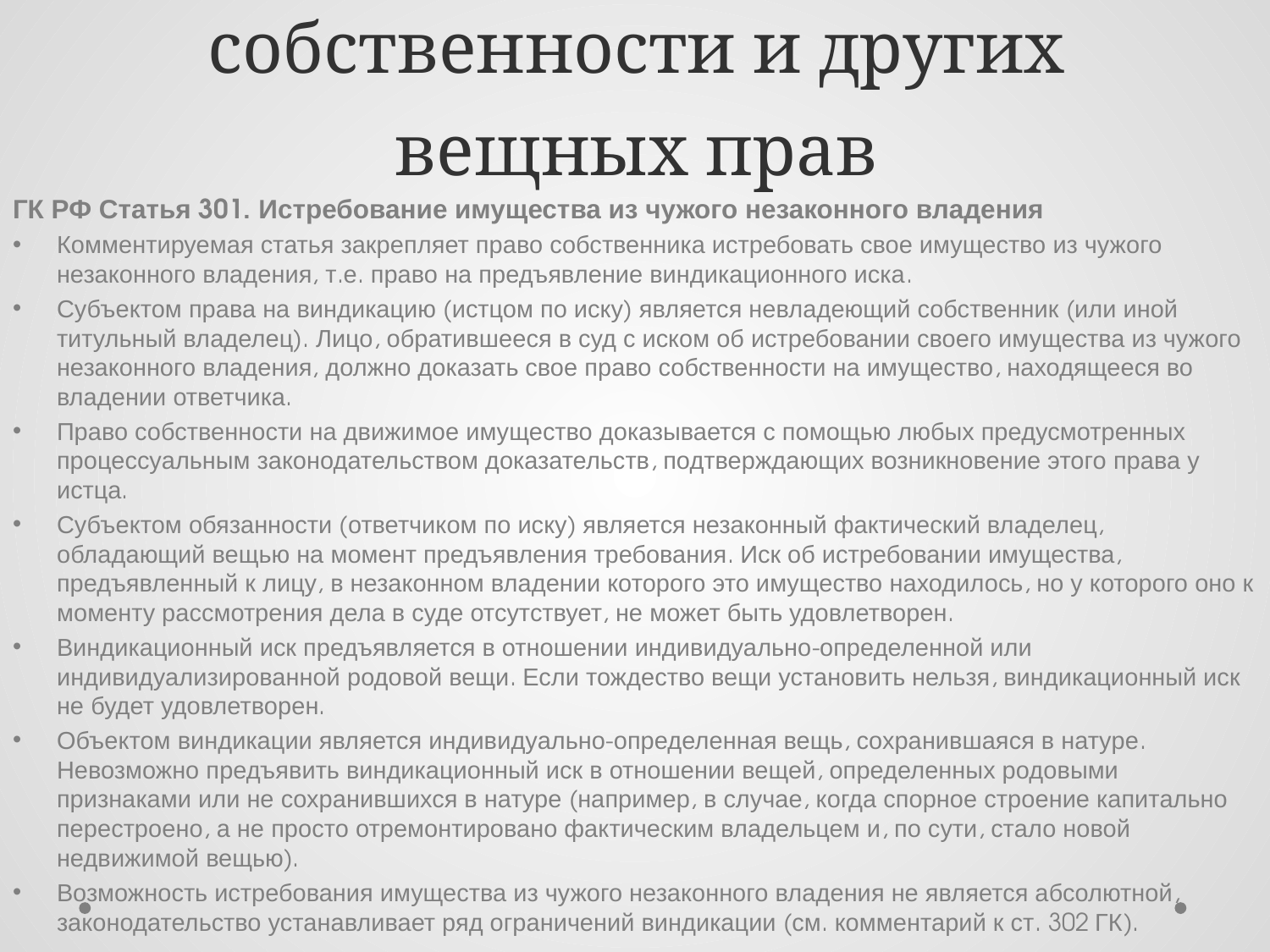

# 23.  Защита права собственности и других вещных прав
ГК РФ Статья 301. Истребование имущества из чужого незаконного владения
Комментируемая статья закрепляет право собственника истребовать свое имущество из чужого незаконного владения, т.е. право на предъявление виндикационного иска.
Субъектом права на виндикацию (истцом по иску) является невладеющий собственник (или иной титульный владелец). Лицо, обратившееся в суд с иском об истребовании своего имущества из чужого незаконного владения, должно доказать свое право собственности на имущество, находящееся во владении ответчика.
Право собственности на движимое имущество доказывается с помощью любых предусмотренных процессуальным законодательством доказательств, подтверждающих возникновение этого права у истца.
Субъектом обязанности (ответчиком по иску) является незаконный фактический владелец, обладающий вещью на момент предъявления требования. Иск об истребовании имущества, предъявленный к лицу, в незаконном владении которого это имущество находилось, но у которого оно к моменту рассмотрения дела в суде отсутствует, не может быть удовлетворен.
Виндикационный иск предъявляется в отношении индивидуально-определенной или индивидуализированной родовой вещи. Если тождество вещи установить нельзя, виндикационный иск не будет удовлетворен.
Объектом виндикации является индивидуально-определенная вещь, сохранившаяся в натуре. Невозможно предъявить виндикационный иск в отношении вещей, определенных родовыми признаками или не сохранившихся в натуре (например, в случае, когда спорное строение капитально перестроено, а не просто отремонтировано фактическим владельцем и, по сути, стало новой недвижимой вещью).
Возможность истребования имущества из чужого незаконного владения не является абсолютной, законодательство устанавливает ряд ограничений виндикации (см. комментарий к ст. 302 ГК).